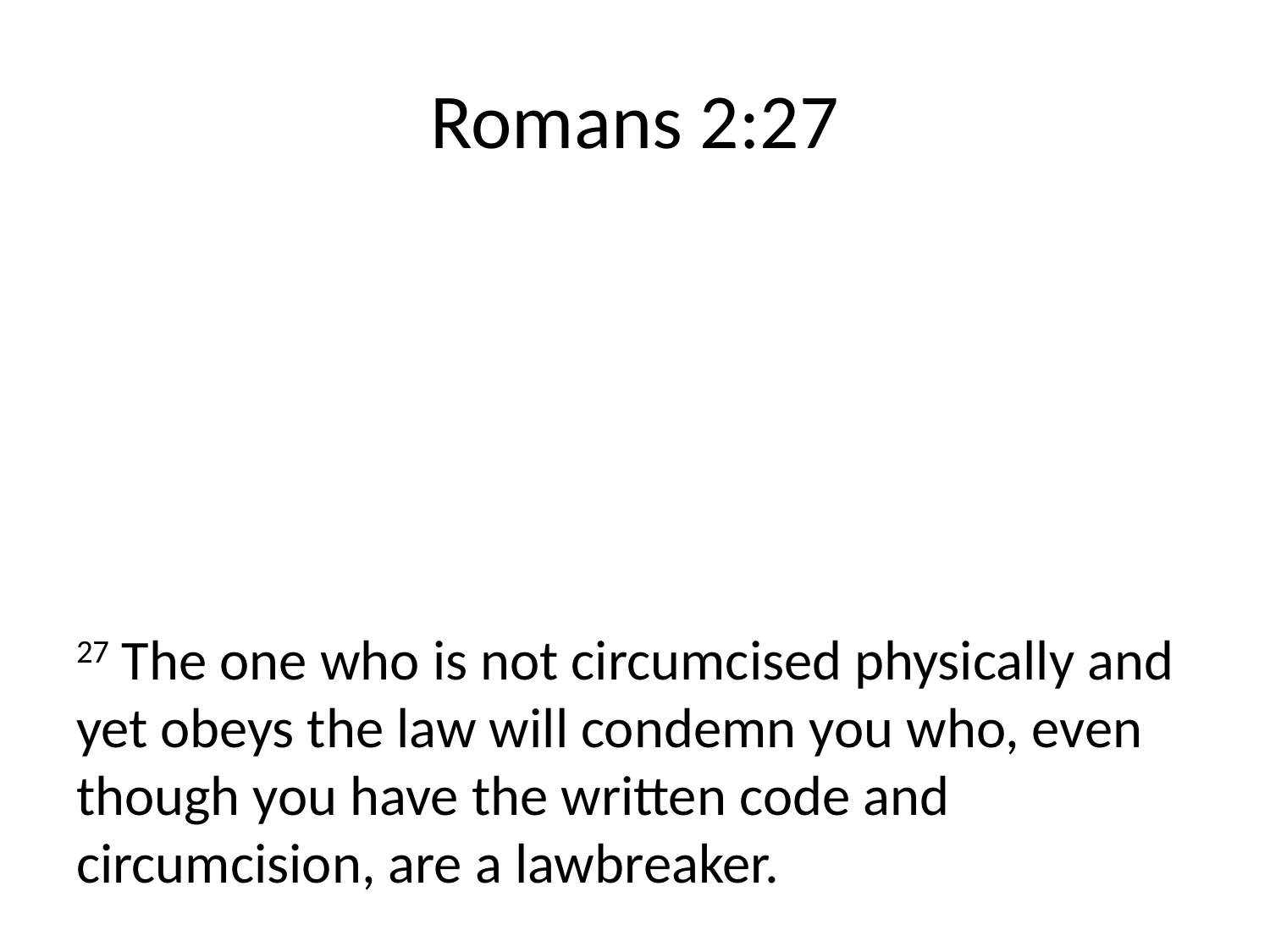

# Romans 2:27

27 The one who is not circumcised physically and yet obeys the law will condemn you who, even though you have the written code and circumcision, are a lawbreaker.